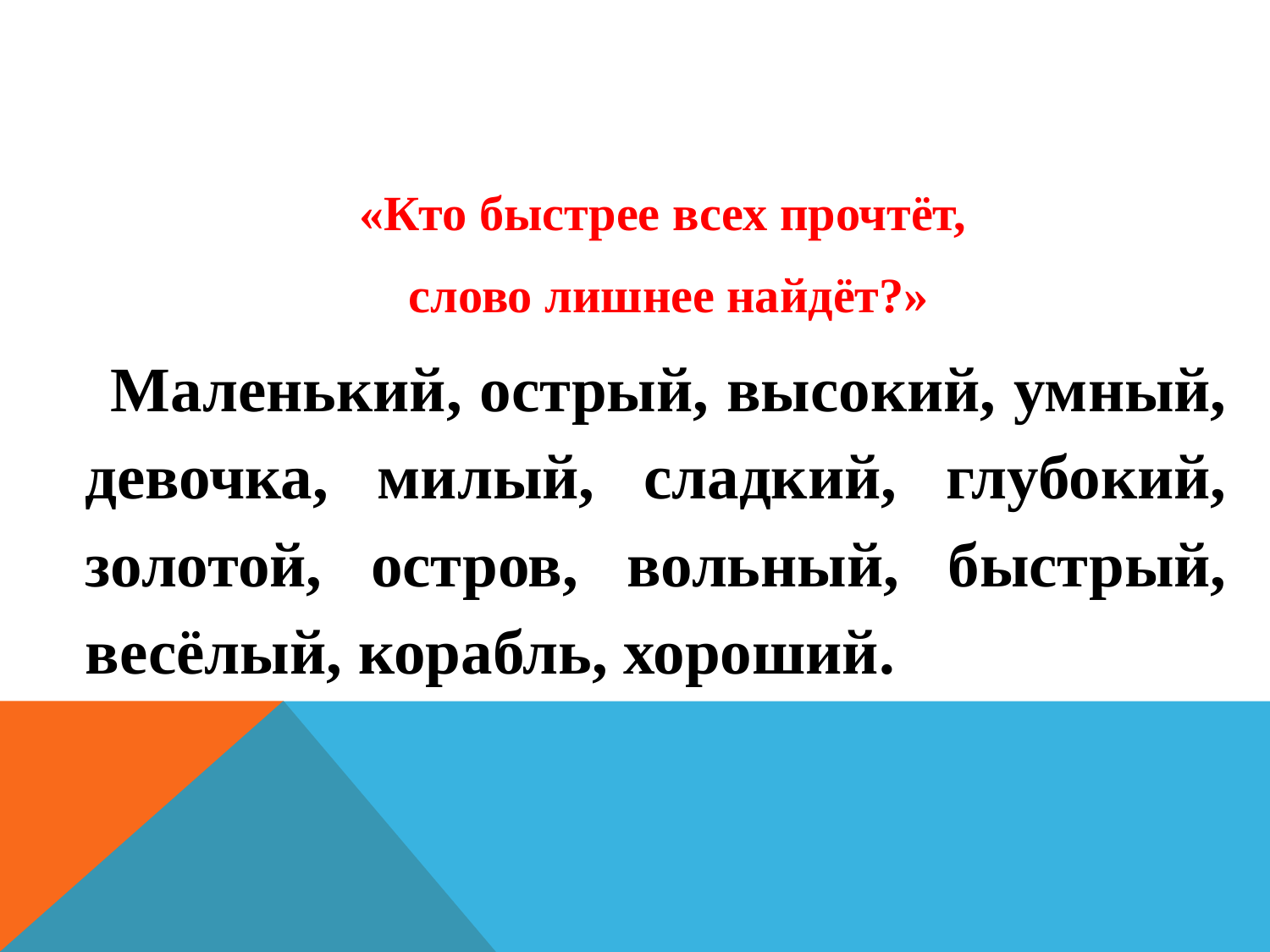

#
«Кто быстрее всех прочтёт,
слово лишнее найдёт?»
Маленький, острый, высокий, умный, девочка, милый, сладкий, глубокий, золотой, остров, вольный, быстрый, весёлый, корабль, хороший.